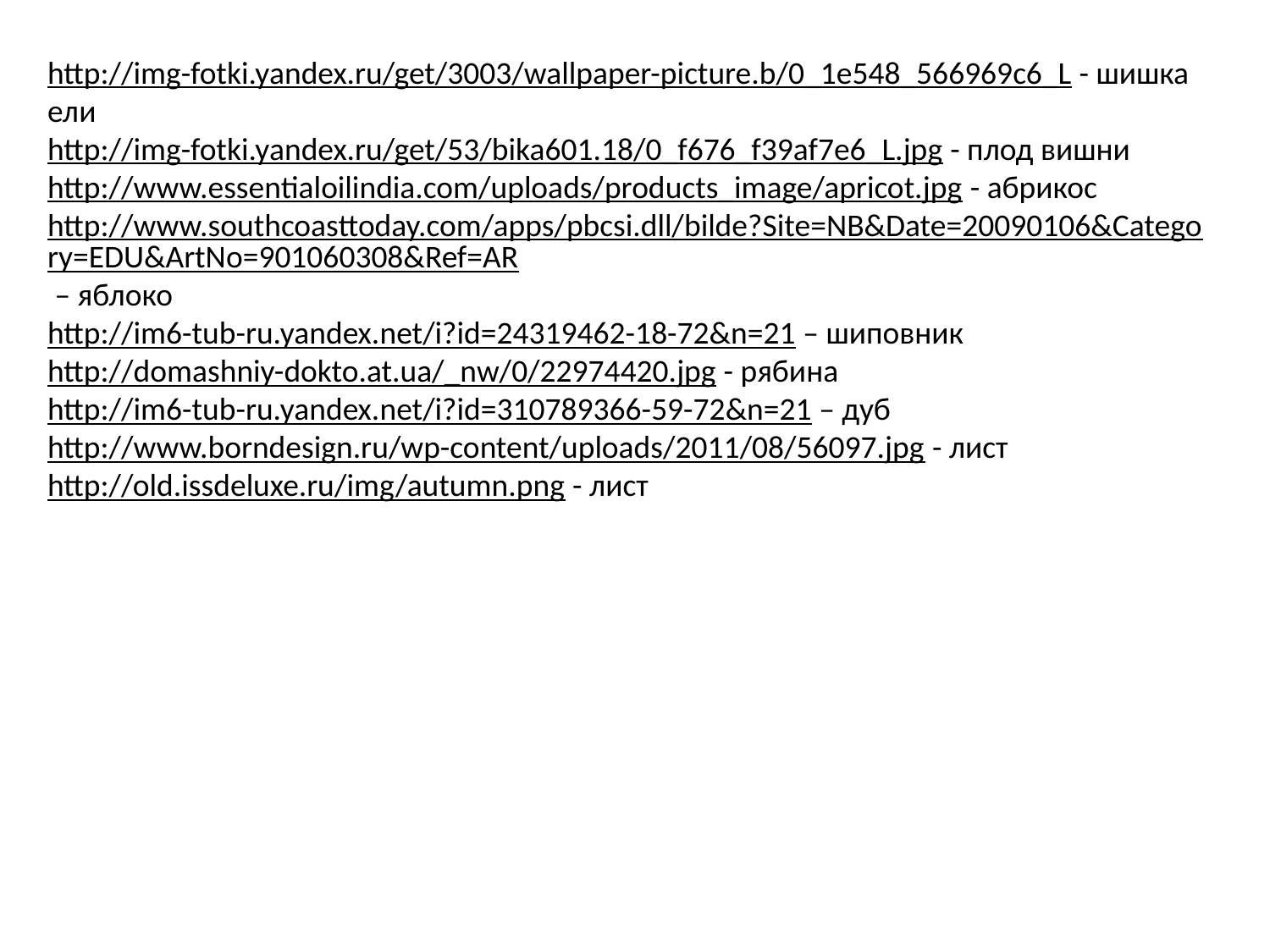

http://img-fotki.yandex.ru/get/3003/wallpaper-picture.b/0_1e548_566969c6_L - шишка ели
http://img-fotki.yandex.ru/get/53/bika601.18/0_f676_f39af7e6_L.jpg - плод вишни
http://www.essentialoilindia.com/uploads/products_image/apricot.jpg - абрикос
http://www.southcoasttoday.com/apps/pbcsi.dll/bilde?Site=NB&Date=20090106&Category=EDU&ArtNo=901060308&Ref=AR – яблоко
http://im6-tub-ru.yandex.net/i?id=24319462-18-72&n=21 – шиповник
http://domashniy-dokto.at.ua/_nw/0/22974420.jpg - рябина
http://im6-tub-ru.yandex.net/i?id=310789366-59-72&n=21 – дуб
http://www.borndesign.ru/wp-content/uploads/2011/08/56097.jpg - лист
http://old.issdeluxe.ru/img/autumn.png - лист